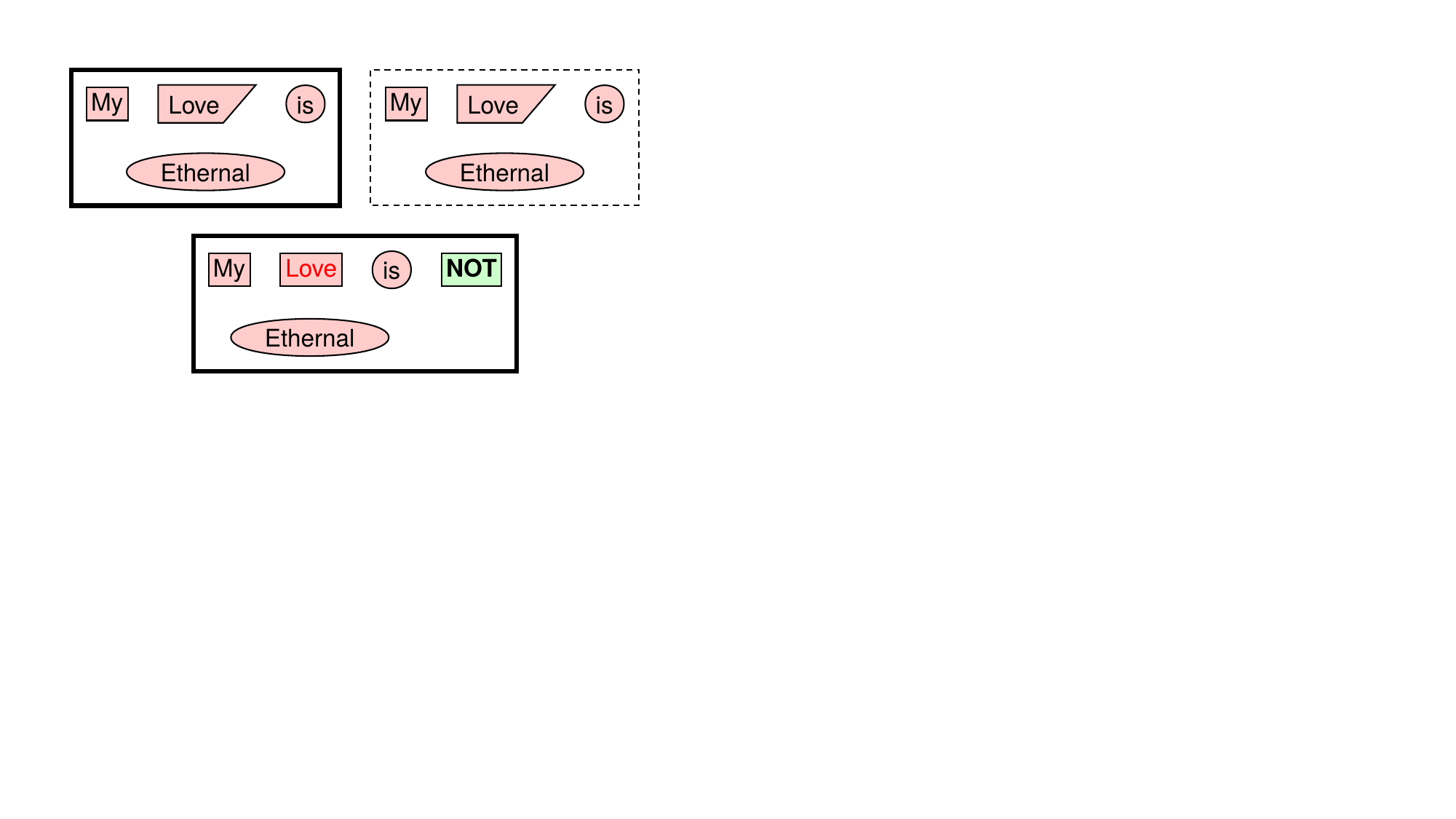

My
Love
is
My
Love
is

Ethernal
Ethernal

My
Love
is
NOT

Ethernal